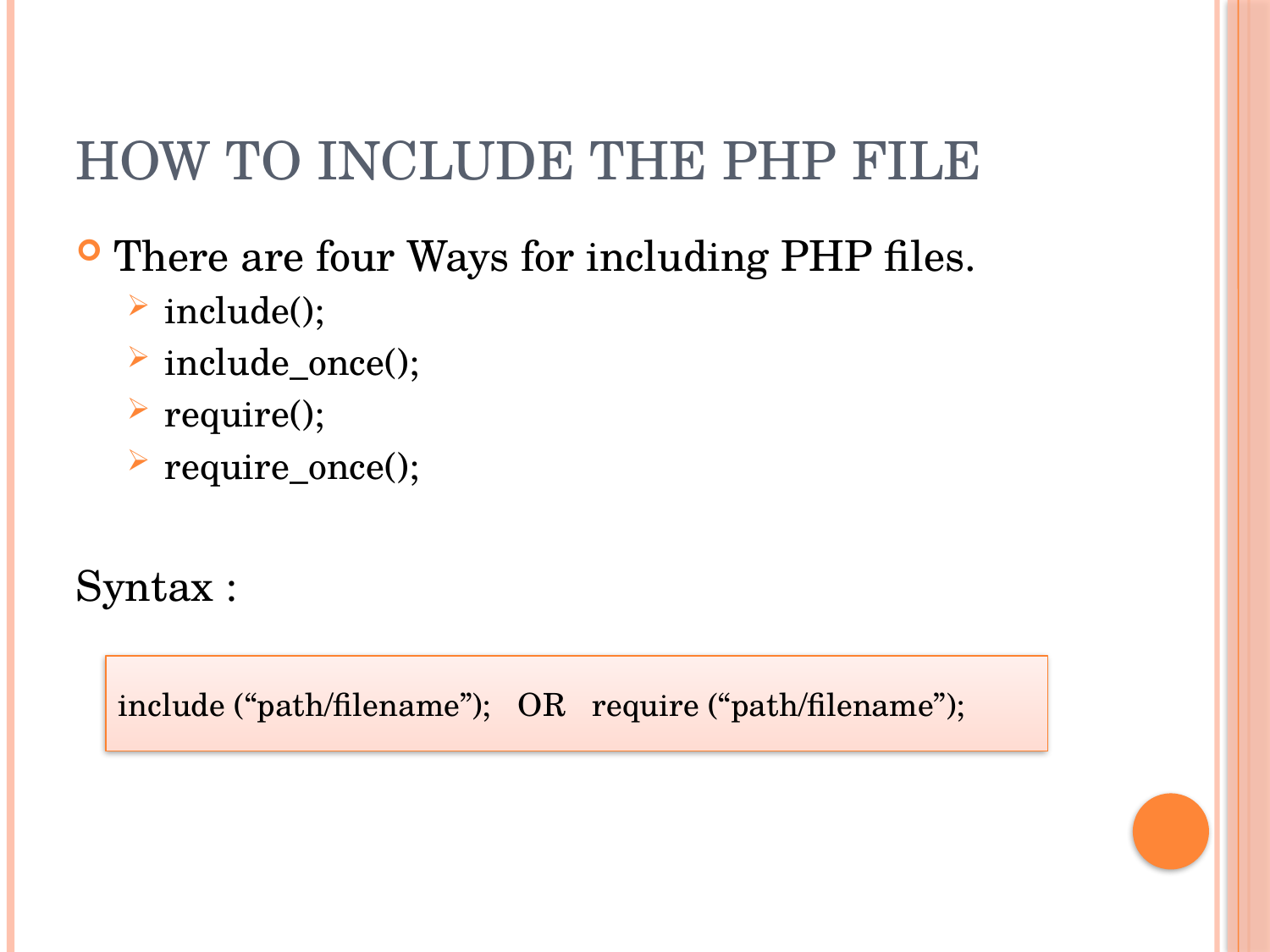

# How To Include the PHP File
There are four Ways for including PHP files.
include();
include_once();
require();
require_once();

Syntax :

include (“path/filename”);   OR   require (“path/filename”);